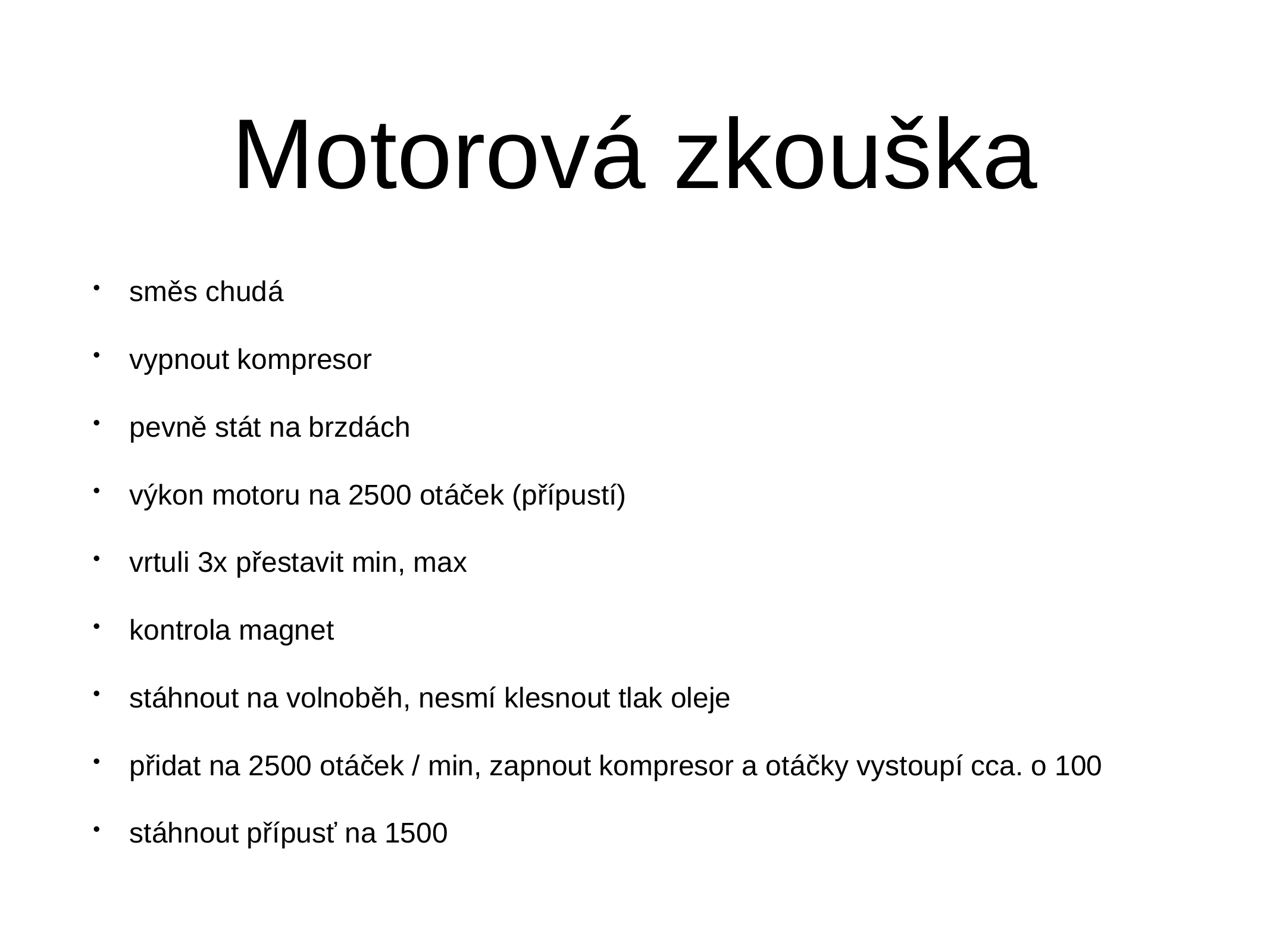

# Motorová zkouška
směs chudá
vypnout kompresor
pevně stát na brzdách
výkon motoru na 2500 otáček (přípustí)
vrtuli 3x přestavit min, max
kontrola magnet
stáhnout na volnoběh, nesmí klesnout tlak oleje
přidat na 2500 otáček / min, zapnout kompresor a otáčky vystoupí cca. o 100
stáhnout přípusť na 1500